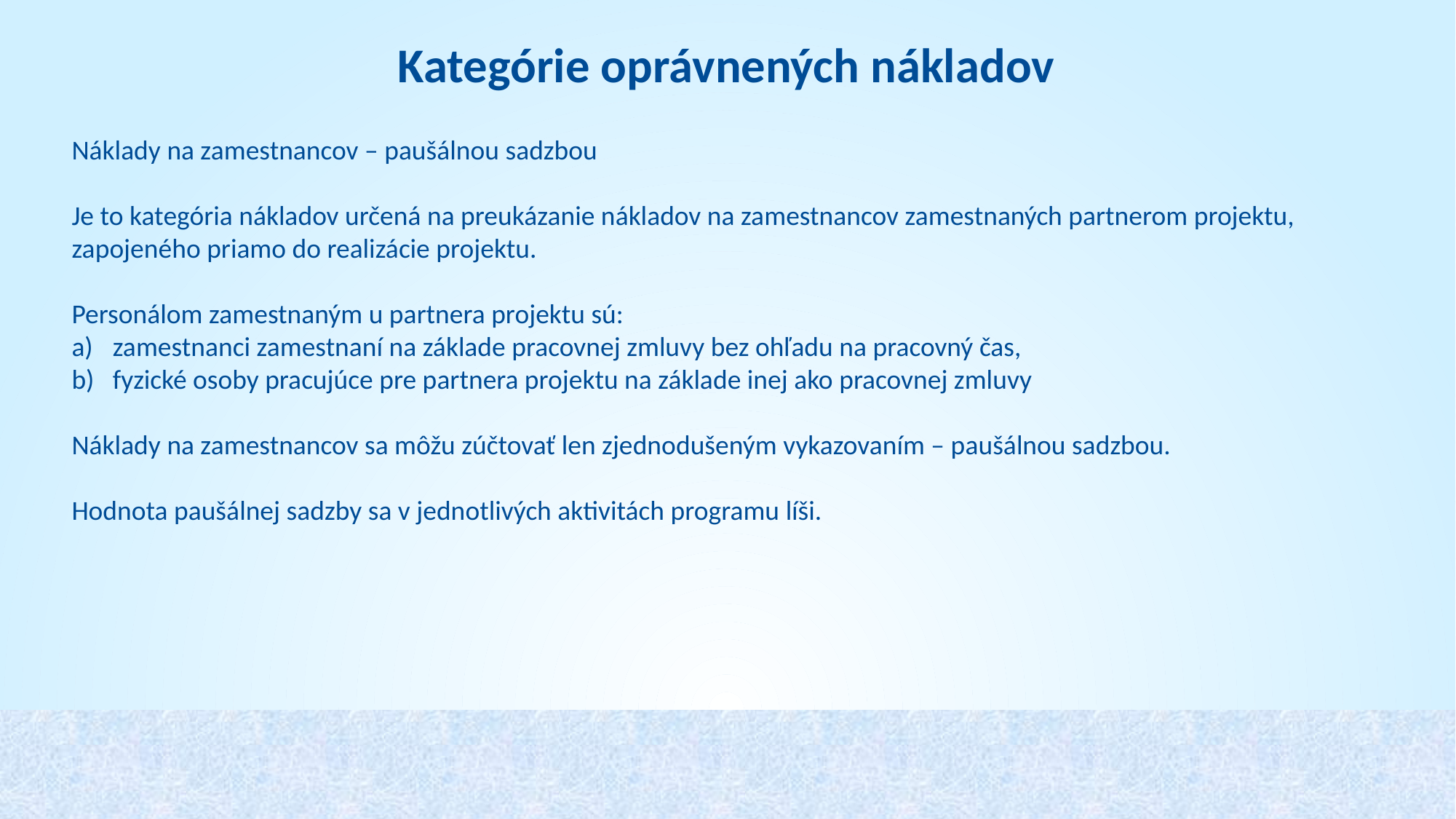

Kategórie oprávnených nákladov
Náklady na zamestnancov – paušálnou sadzbou

Je to kategória nákladov určená na preukázanie nákladov na zamestnancov zamestnaných partnerom projektu, zapojeného priamo do realizácie projektu.

Personálom zamestnaným u partnera projektu sú:
zamestnanci zamestnaní na základe pracovnej zmluvy bez ohľadu na pracovný čas,
fyzické osoby pracujúce pre partnera projektu na základe inej ako pracovnej zmluvy

Náklady na zamestnancov sa môžu zúčtovať len zjednodušeným vykazovaním – paušálnou sadzbou.

Hodnota paušálnej sadzby sa v jednotlivých aktivitách programu líši.